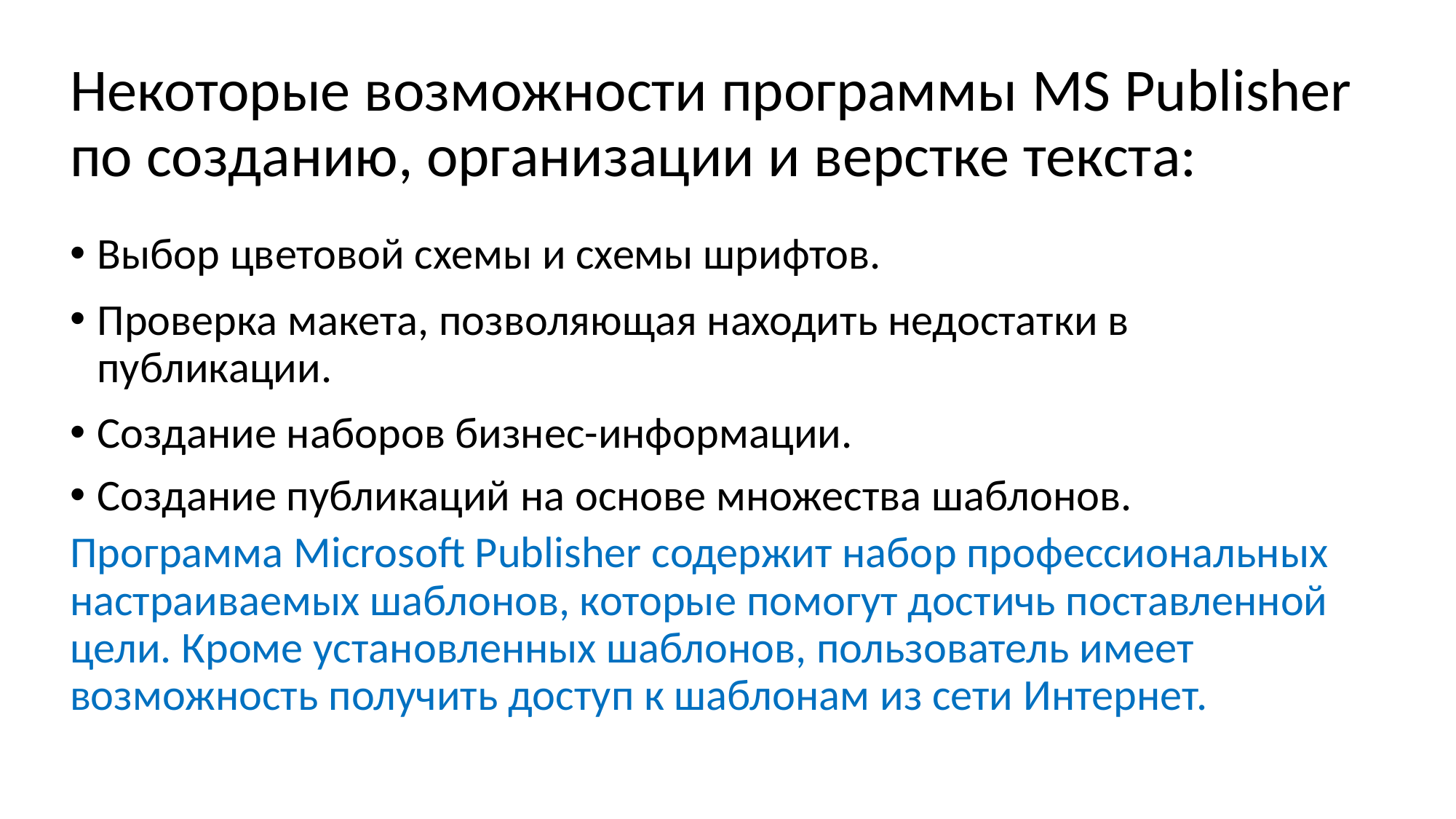

# Некоторые возможности программы MS Publisher по созданию, организации и верстке текста:
Выбор цветовой схемы и схемы шрифтов.
Проверка макета, позволяющая находить недостатки в публикации.
Создание наборов бизнес-информации.
Создание публикаций на основе множества шаблонов.
Программа Microsoft Publisher содержит набор профессиональных настраиваемых шаблонов, которые помогут достичь поставленной цели. Кроме установленных шаблонов, пользователь имеет возможность получить доступ к шаблонам из сети Интернет.